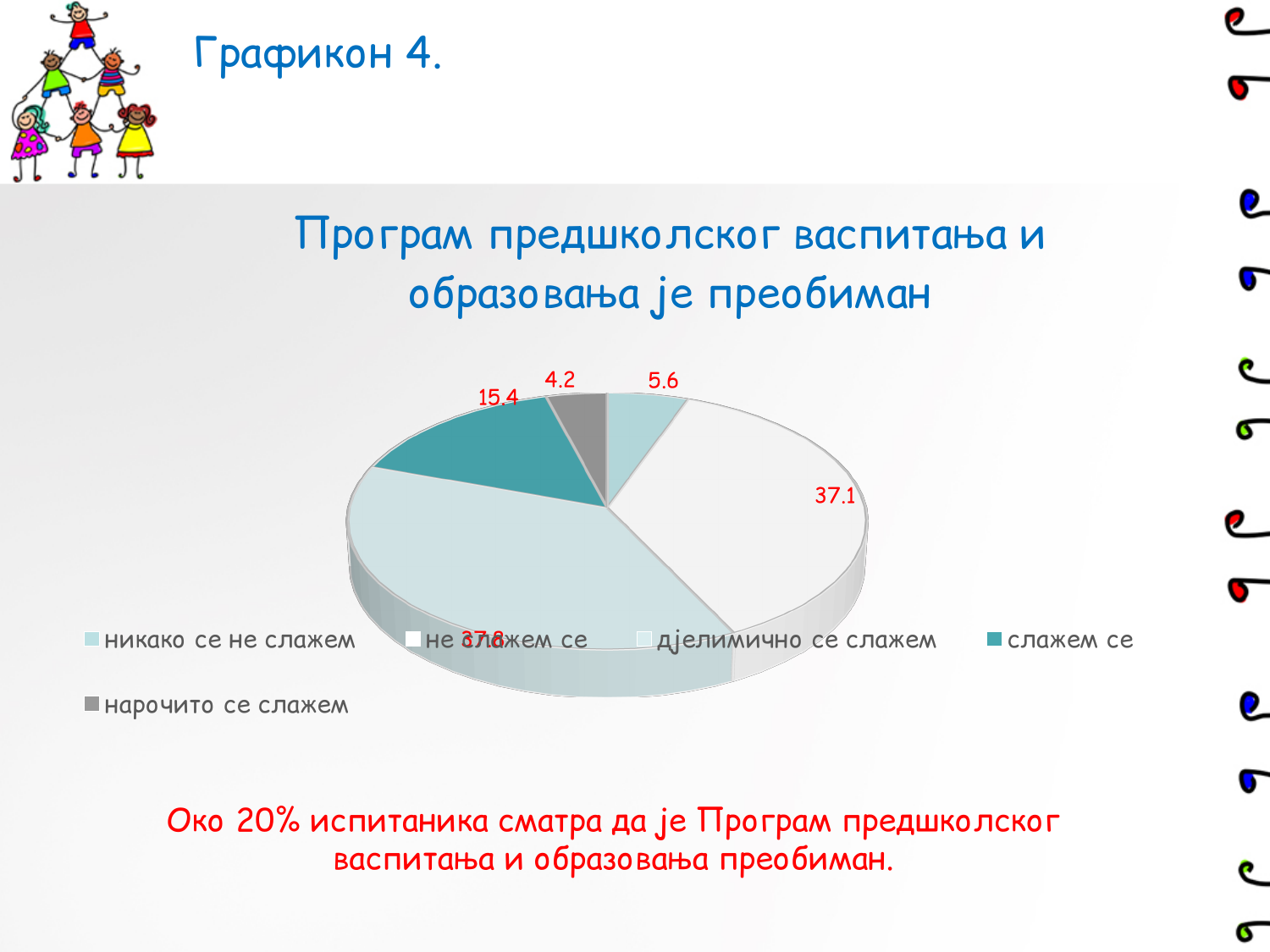

# Графикон 4.

[unsupported chart]

Око 20% испитаника сматра да је Програм предшколског васпитања и образовања преобиман.